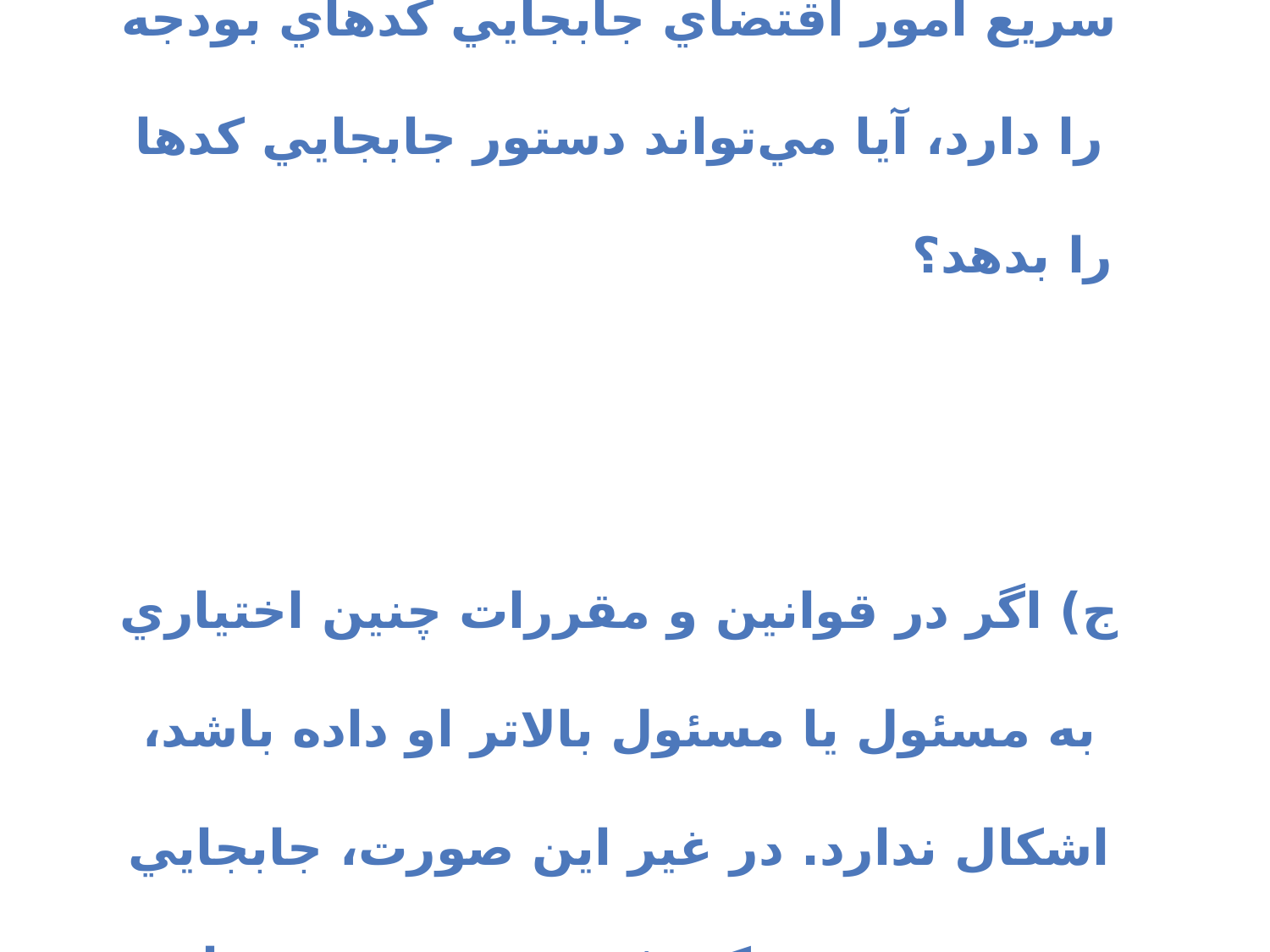

# س17)چنانچه فرمانده يا مدير نظرش اين باشد كه مصلحت سازمان و پيشرفت سريع امور اقتضاي جابجايي كدهاي بودجه را دارد، آيا مي‌تواند دستور جابجايي كدها را بدهد؟                                                                                                                                                                  ج) اگر در قوانين و مقررات چنين اختياري به مسئول يا مسئول بالاتر او داده باشد، اشكال ندارد. در غير اين صورت، جابجايي و تصرف در حكم غصب و موجب ضمان مي‌باشد.